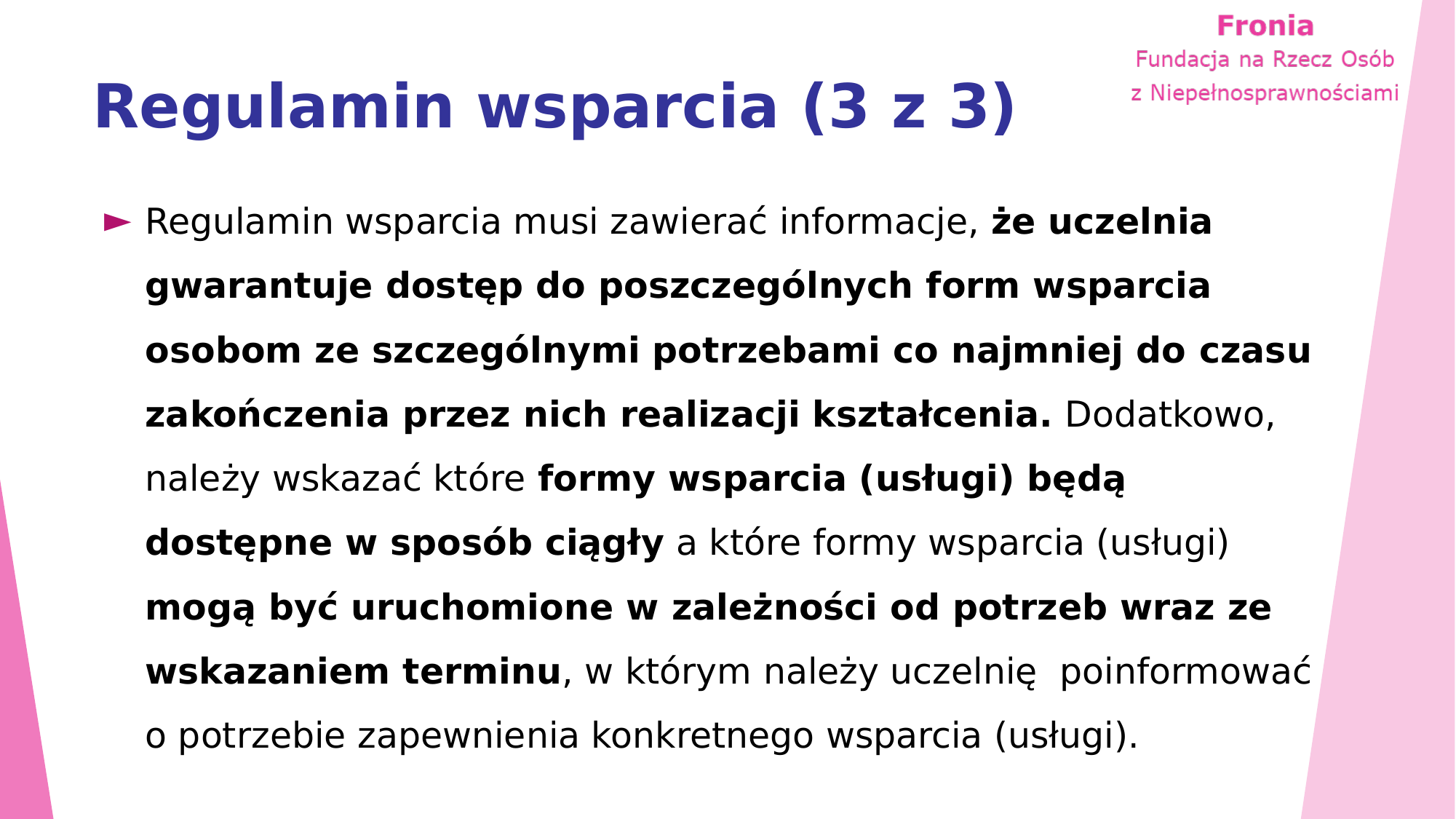

# Regulamin wsparcia (3 z 3)
Regulamin wsparcia musi zawierać informacje, że uczelnia gwarantuje dostęp do poszczególnych form wsparcia osobom ze szczególnymi potrzebami co najmniej do czasu zakończenia przez nich realizacji kształcenia. Dodatkowo, należy wskazać które formy wsparcia (usługi) będą dostępne w sposób ciągły a które formy wsparcia (usługi) mogą być uruchomione w zależności od potrzeb wraz ze wskazaniem terminu, w którym należy uczelnię  poinformować o potrzebie zapewnienia konkretnego wsparcia (usługi).